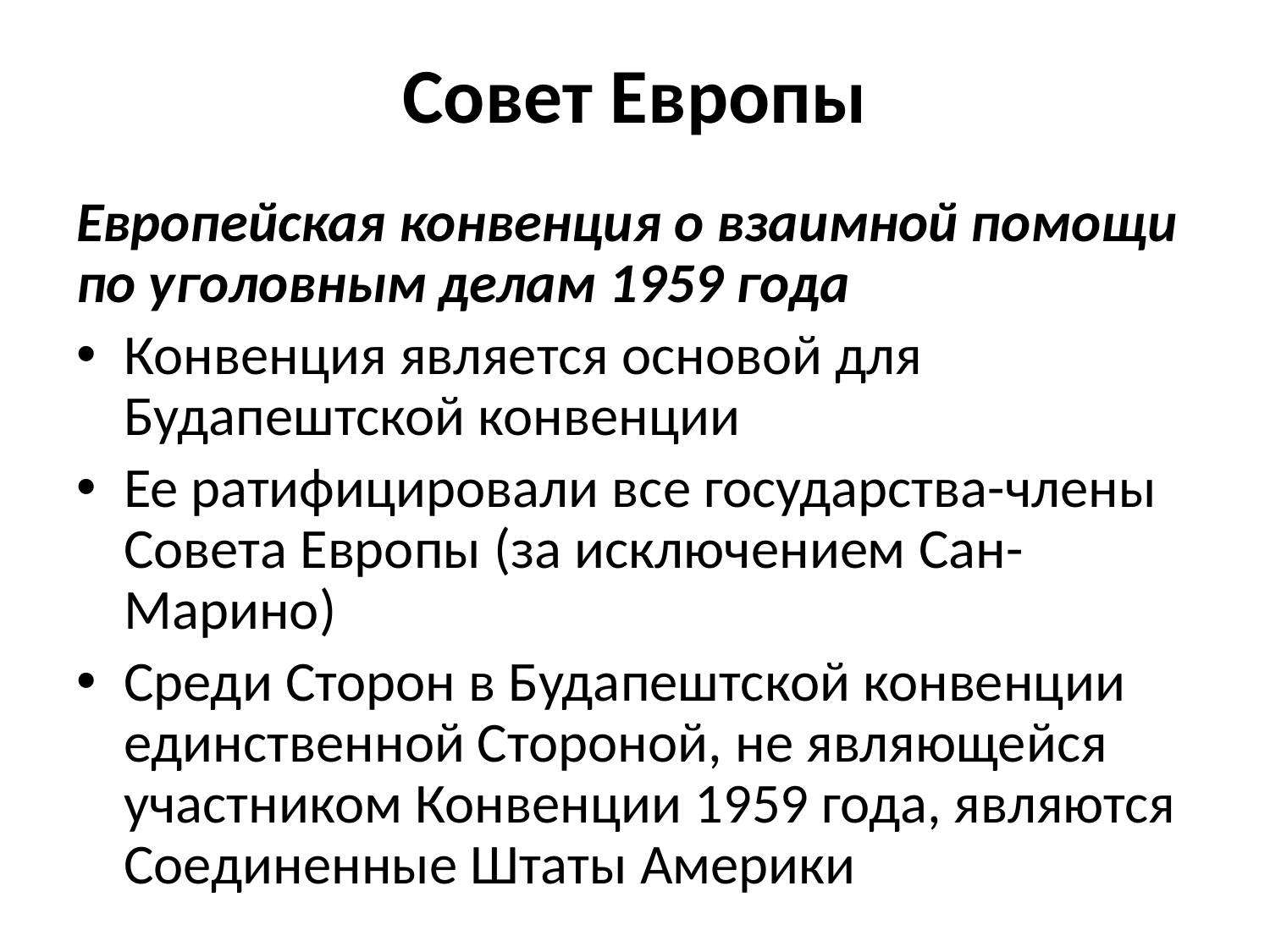

# Совет Европы
Европейская конвенция о взаимной помощи по уголовным делам 1959 года
Конвенция является основой для Будапештской конвенции
Ее ратифицировали все государства-члены Совета Европы (за исключением Сан-Марино)
Среди Сторон в Будапештской конвенции единственной Стороной, не являющейся участником Конвенции 1959 года, являются Соединенные Штаты Америки